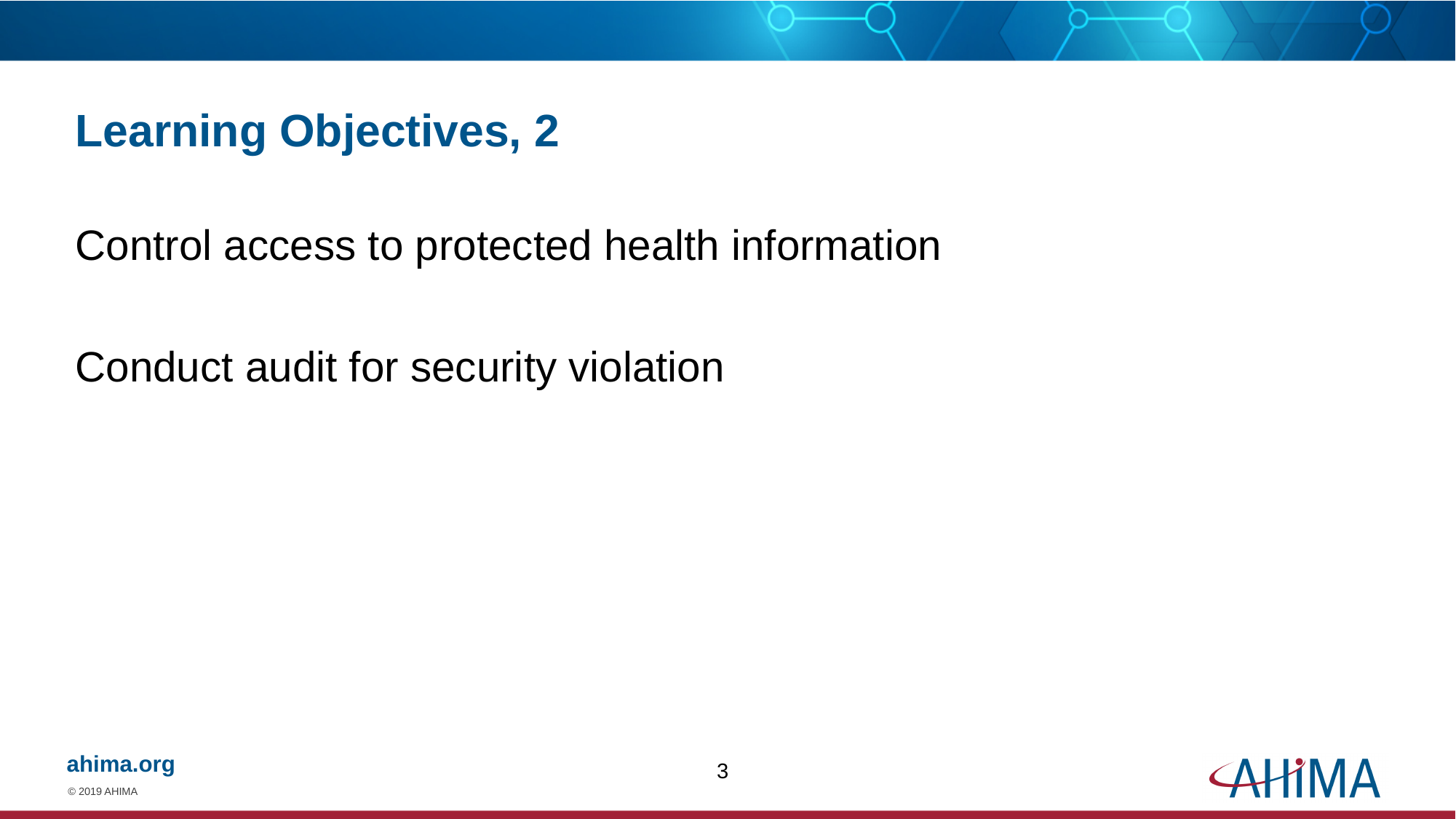

# Learning Objectives, 2
Control access to protected health information

Conduct audit for security violation